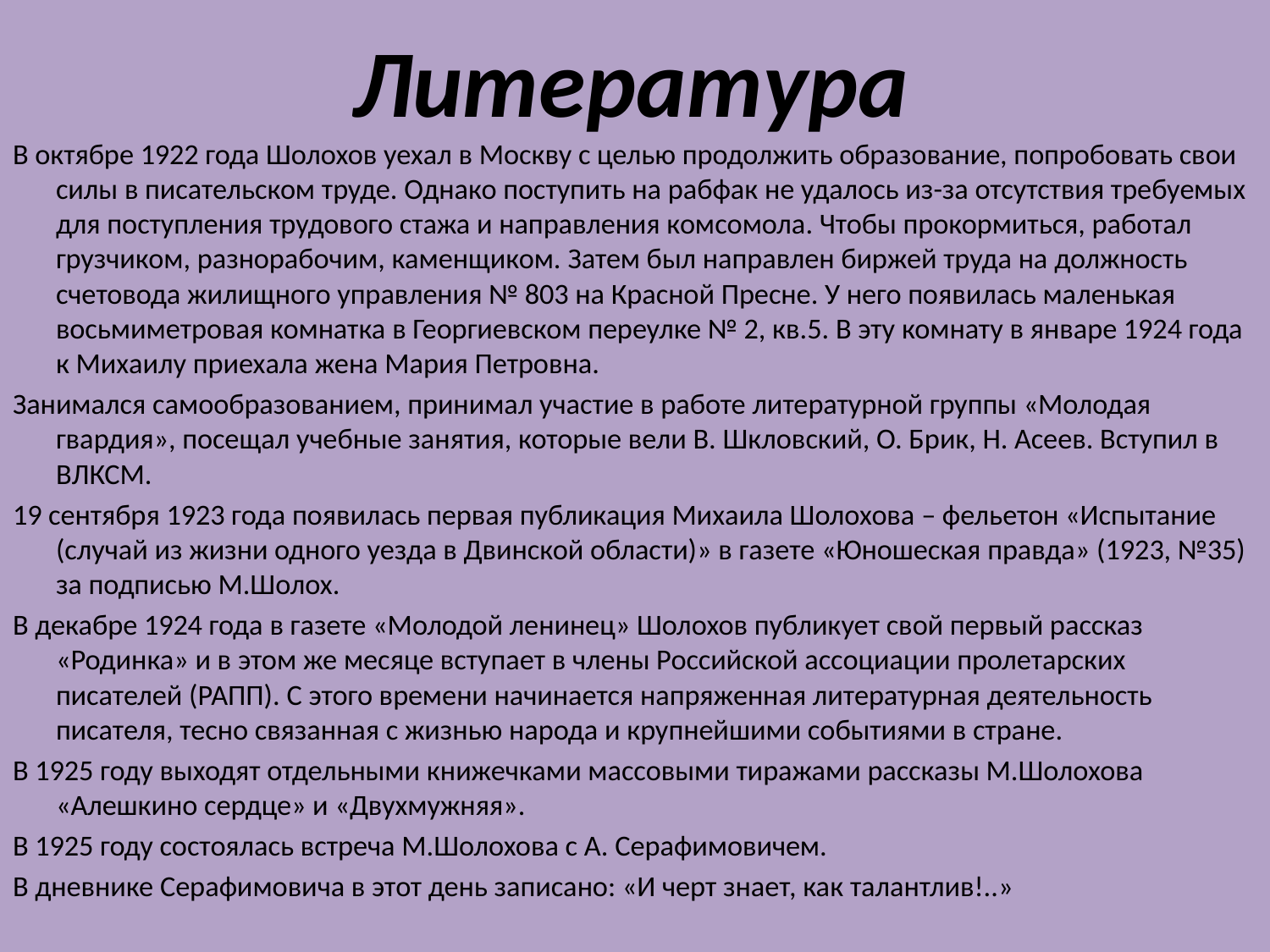

# Литература
В октябре 1922 года Шолохов уехал в Москву с целью продолжить образование, попробовать свои силы в писательском труде. Однако поступить на рабфак не удалось из-за отсутствия требуемых для поступления трудового стажа и направления комсомола. Чтобы прокормиться, работал грузчиком, разнорабочим, каменщиком. Затем был направлен биржей труда на должность счетовода жилищного управления № 803 на Красной Пресне. У него появилась маленькая восьмиметровая комнатка в Георгиевском переулке № 2, кв.5. В эту комнату в январе 1924 года к Михаилу приехала жена Мария Петровна.
Занимался самообразованием, принимал участие в работе литературной группы «Молодая гвардия», посещал учебные занятия, которые вели В. Шкловский, О. Брик, Н. Асеев. Вступил в ВЛКСМ.
19 сентября 1923 года появилась первая публикация Михаила Шолохова – фельетон «Испытание (случай из жизни одного уезда в Двинской области)» в газете «Юношеская правда» (1923, №35) за подписью М.Шолох.
В декабре 1924 года в газете «Молодой ленинец» Шолохов публикует свой первый рассказ «Родинка» и в этом же месяце вступает в члены Российской ассоциации пролетарских писателей (РАПП). С этого времени начинается напряженная литературная деятельность писателя, тесно связанная с жизнью народа и крупнейшими событиями в стране.
В 1925 году выходят отдельными книжечками массовыми тиражами рассказы М.Шолохова «Алешкино сердце» и «Двухмужняя».
В 1925 году состоялась встреча М.Шолохова с А. Серафимовичем.
В дневнике Серафимовича в этот день записано: «И черт знает, как талантлив!..»